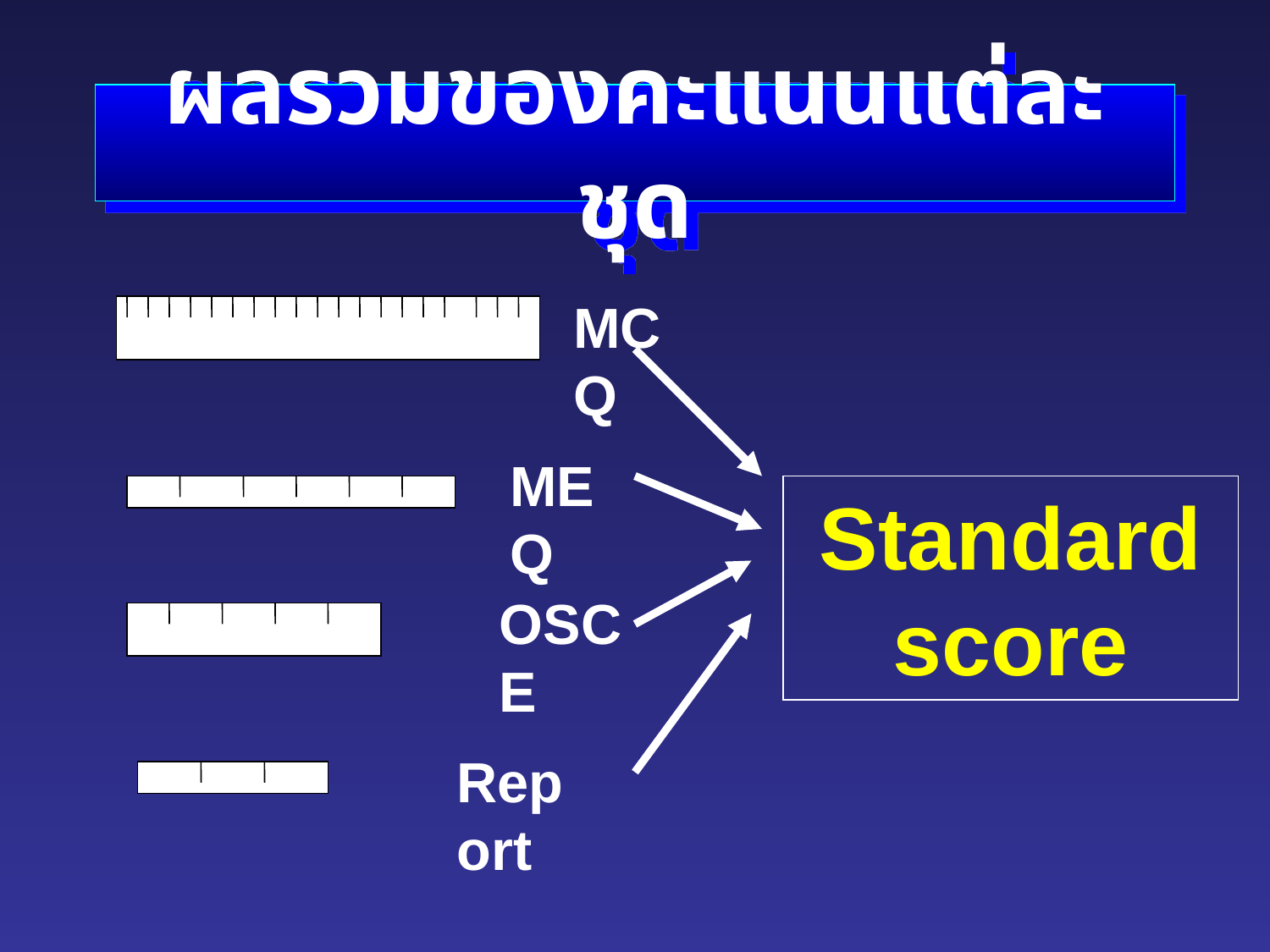

# ผลรวมของคะแนนแต่ละชุด
MCQ

MEQ

Standard score

OSCE

Report